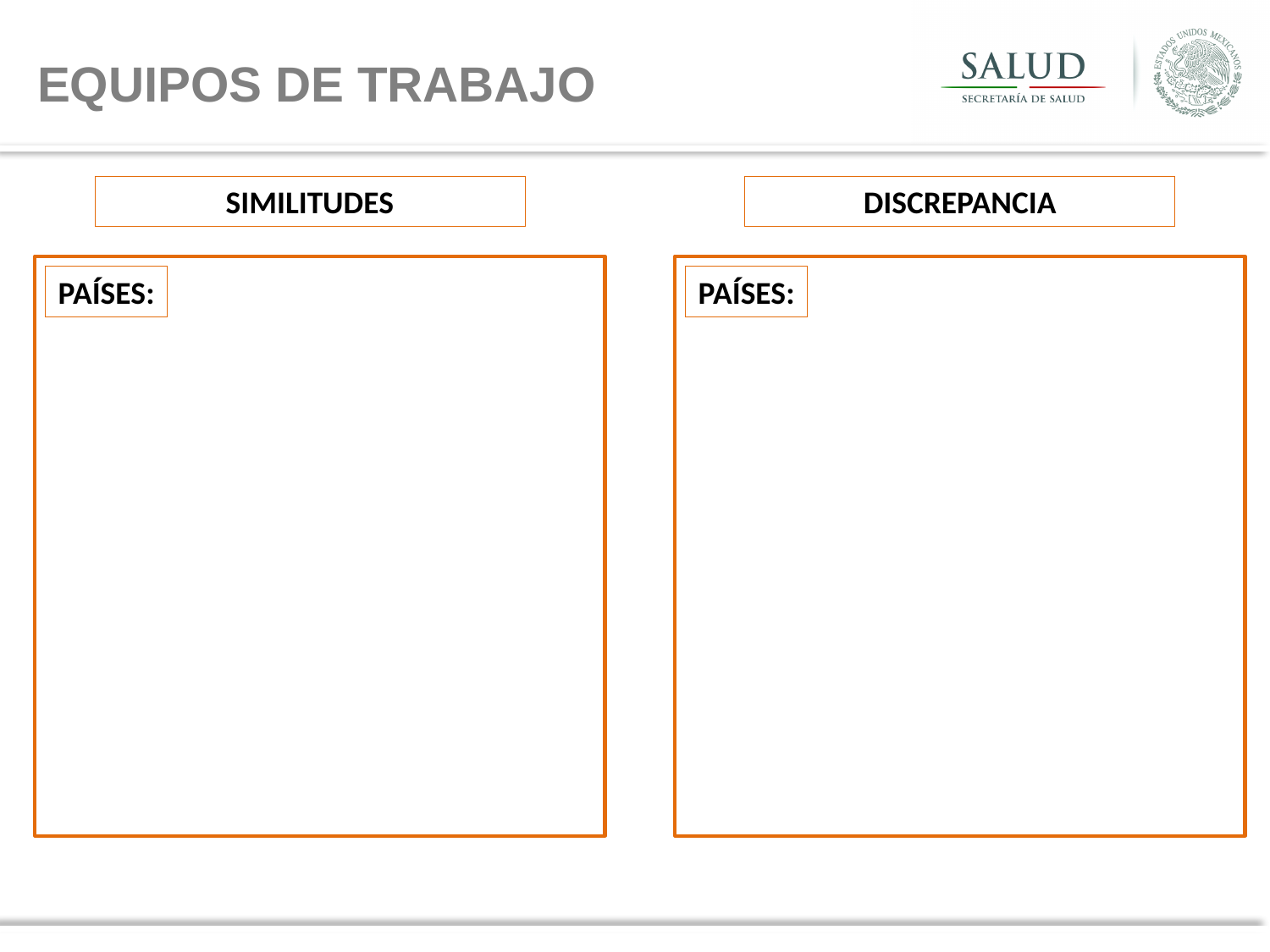

EQUIPOS DE TRABAJO
SIMILITUDES
DISCREPANCIA

PAÍSES:
PAÍSES: